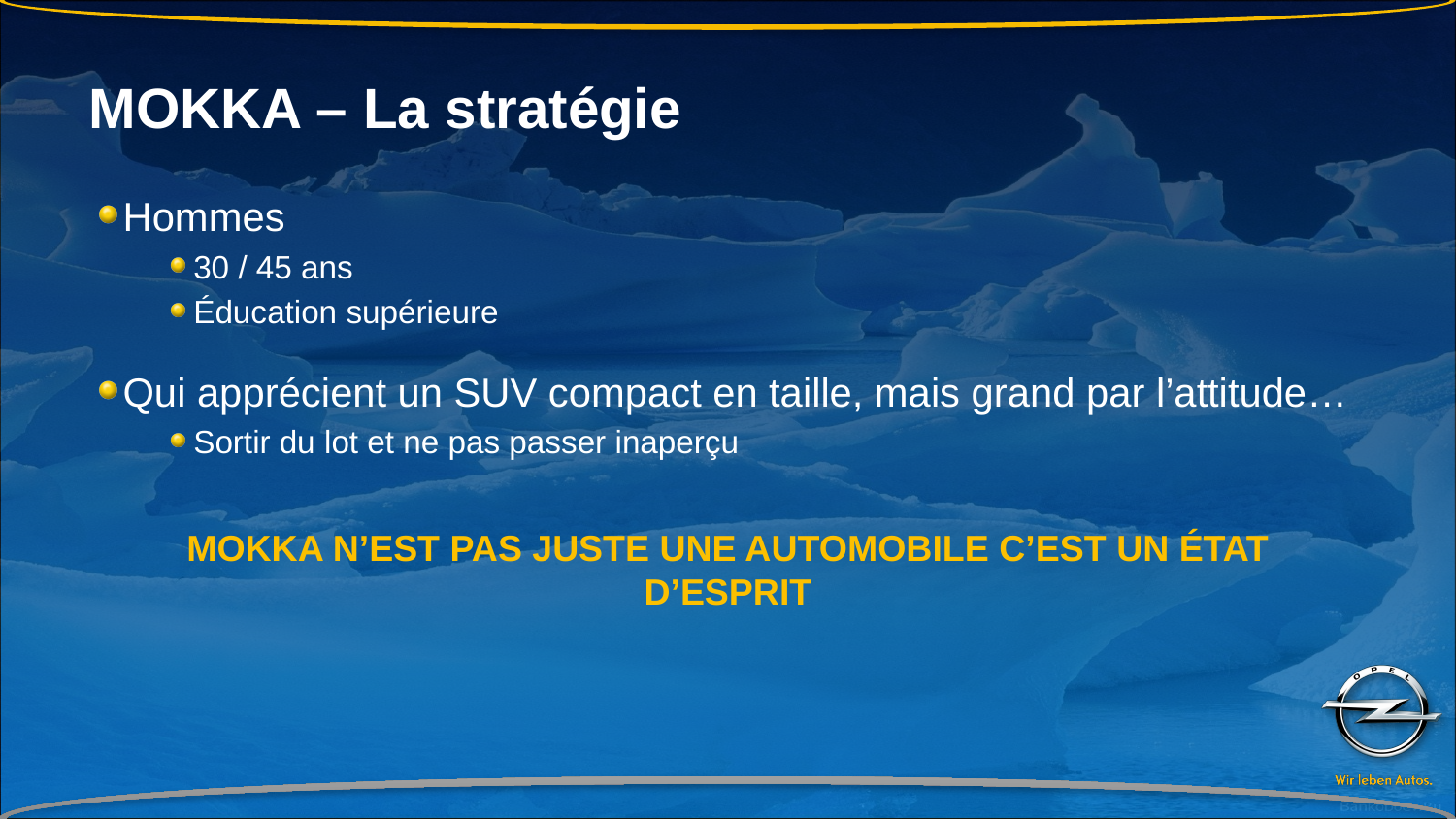

MOKKA – La stratégie
Hommes
30 / 45 ans
Éducation supérieure
Qui apprécient un SUV compact en taille, mais grand par l’attitude…
Sortir du lot et ne pas passer inaperçu

MOKKA N’EST PAS JUSTE UNE AUTOMOBILE C’EST UN ÉTAT D’ESPRIT